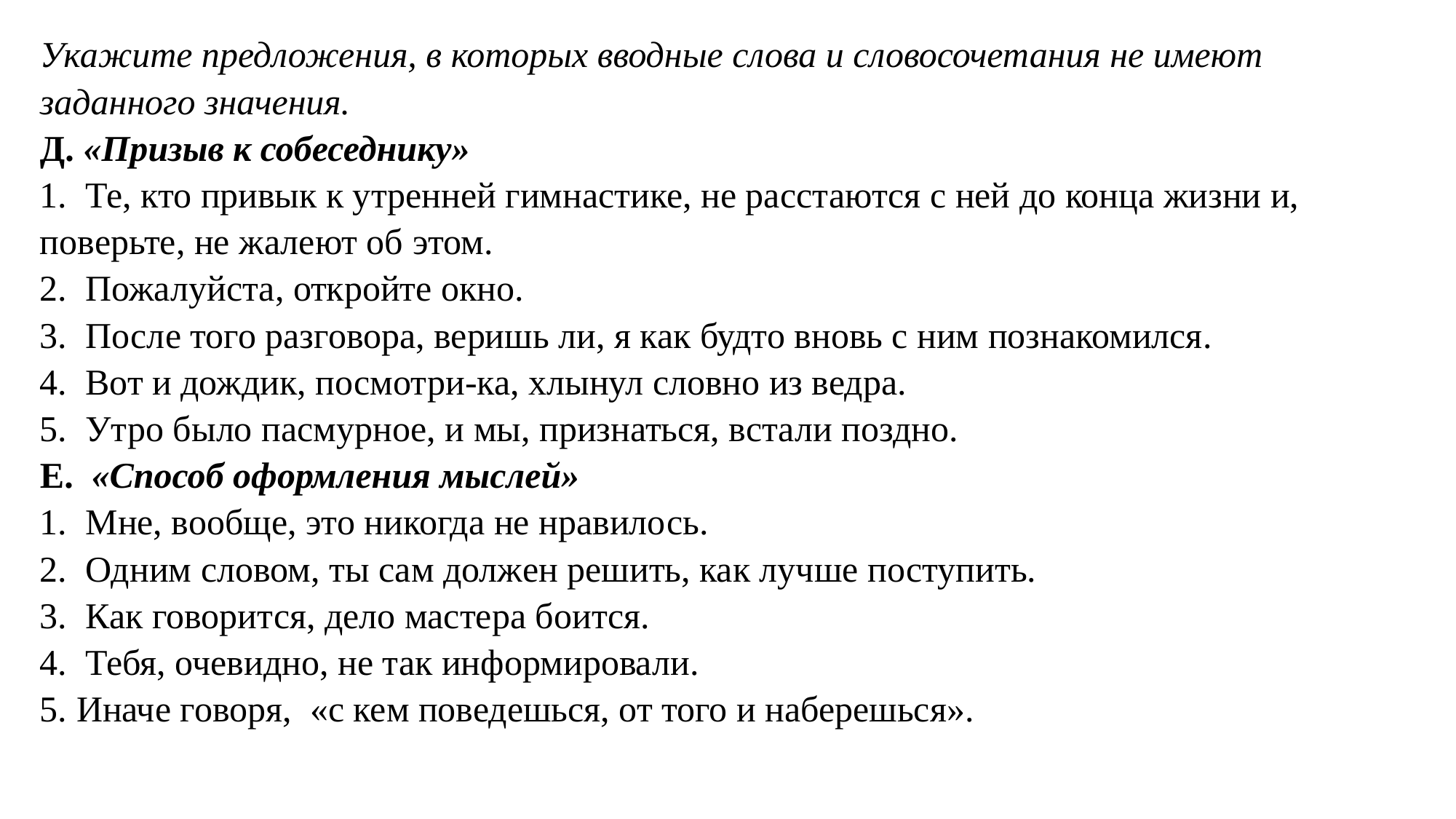

Укажите предложения, в которых вводные слова и словосочетания не имеют заданного значения.
Д. «Призыв к собеседнику»
1.  Те, кто привык к утренней гимнастике, не расстаются с ней до конца жизни и, поверьте, не жалеют об этом.
2.  Пожалуйста, откройте окно.
3.  После того разговора, веришь ли, я как будто вновь с ним познакомился.
4.  Вот и дождик, посмотри-ка, хлынул словно из ведра.
5.  Утро было пасмурное, и мы, признаться, встали поздно.
Е.  «Способ оформления мыслей»
1.  Мне, вообще, это никогда не нравилось.
2.  Одним словом, ты сам должен решить, как лучше поступить.
3.  Как говорится, дело мастера боится.
4.  Тебя, очевидно, не так информировали.
5. Иначе говоря,  «с кем поведешься, от того и наберешься».